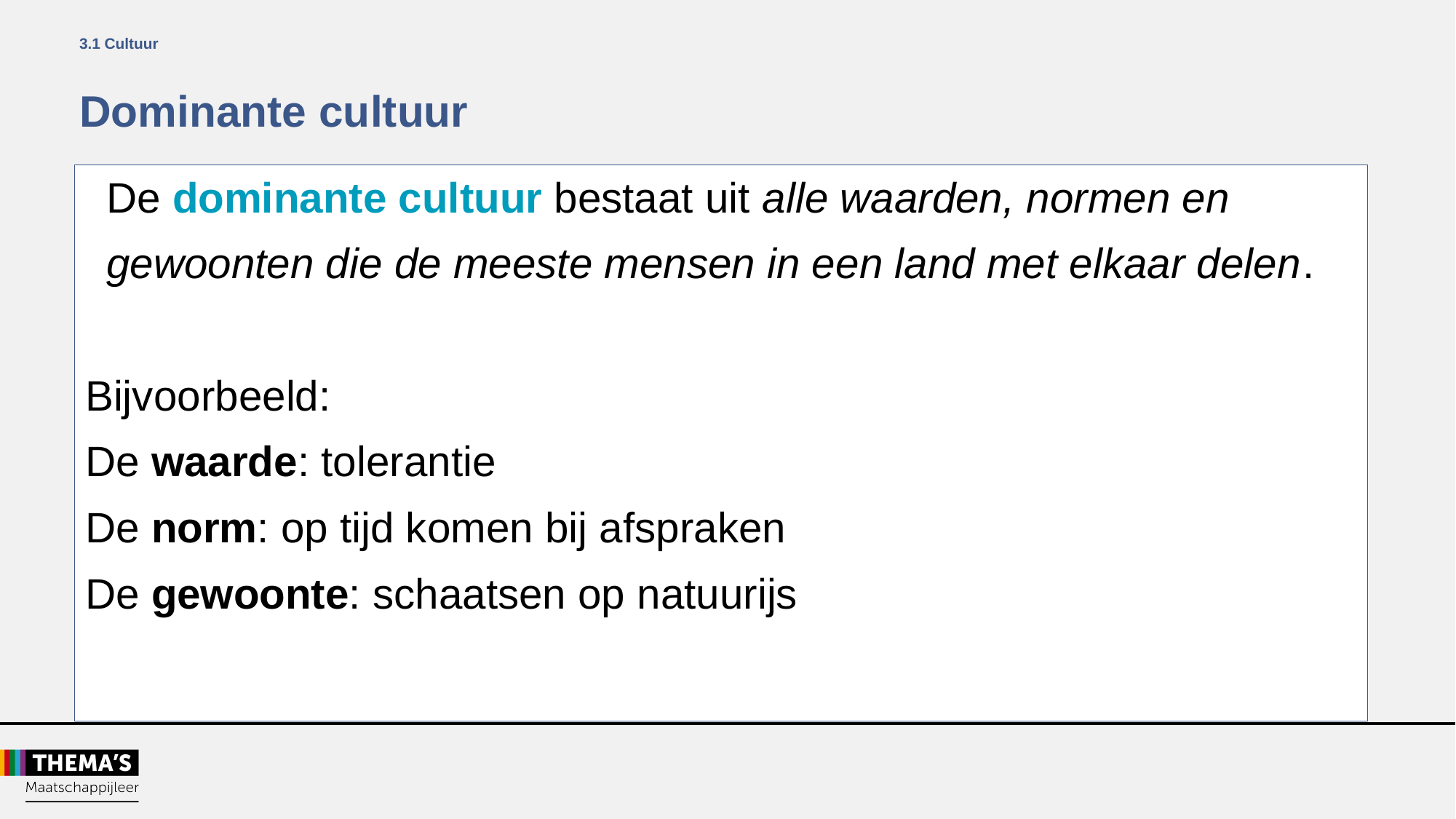

3.1 Cultuur
Dominante cultuur
De dominante cultuur bestaat uit alle waarden, normen en
gewoonten die de meeste mensen in een land met elkaar delen.

Bijvoorbeeld:
De waarde: tolerantie
De norm: op tijd komen bij afspraken
De gewoonte: schaatsen op natuurijs